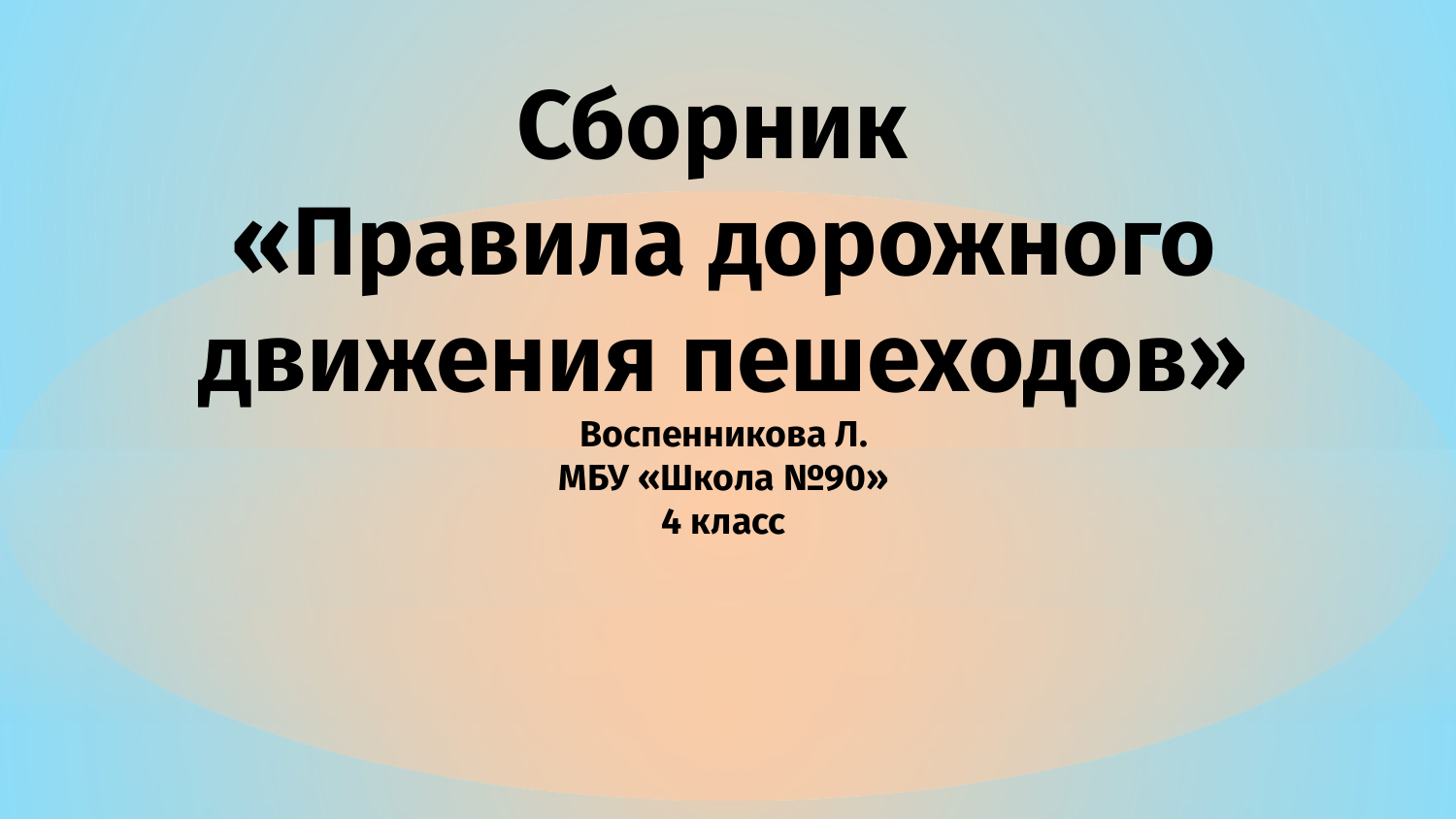

# Сборник «Правила дорожного движения пешеходов» Воспенникова Л. МБУ «Школа №90» 4 класс